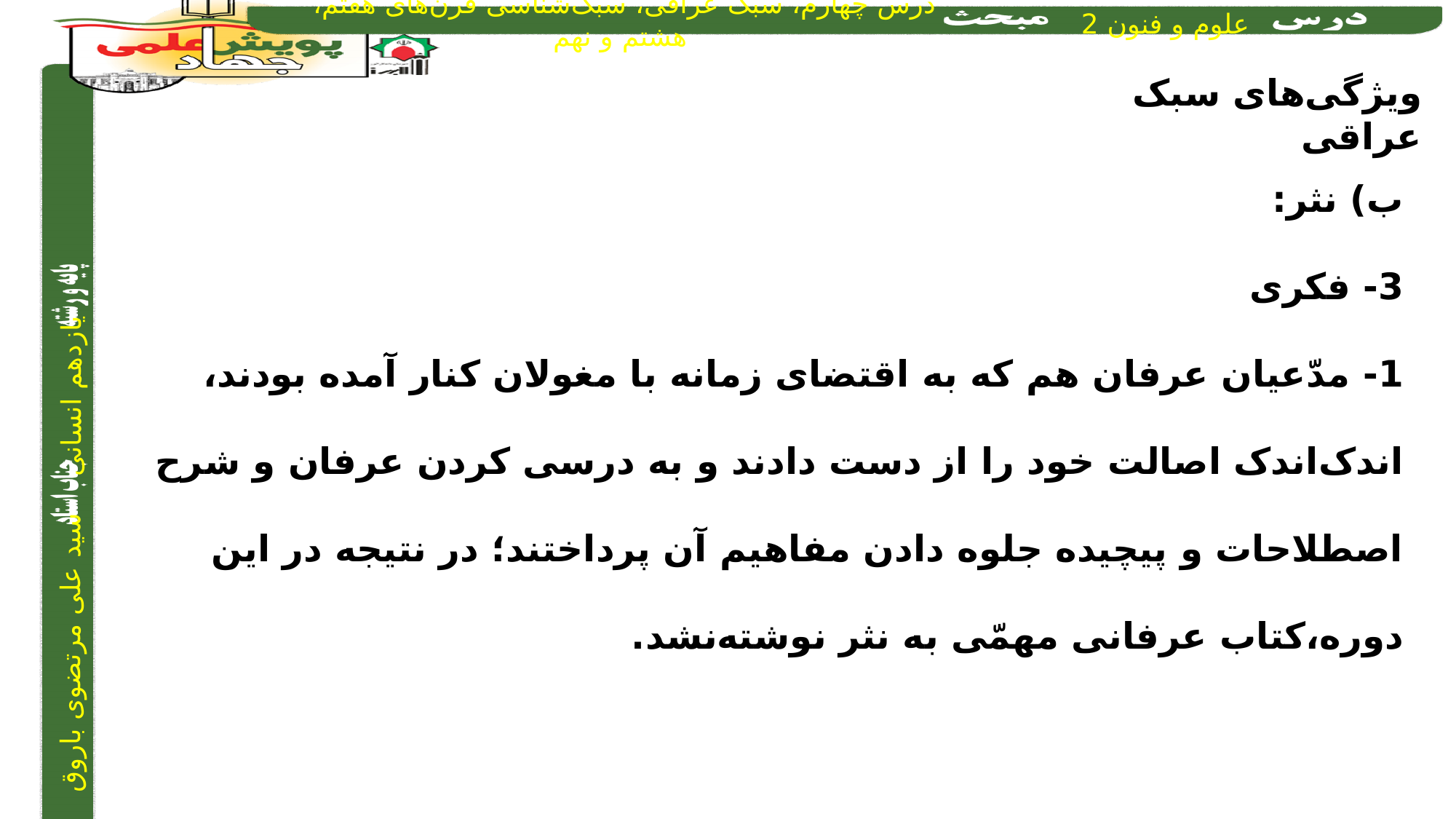

ویژگی‌های سبک عراقی
ب) نثر:
3- فکری
1- مدّعیان عرفان هم که به اقتضای زمانه با مغولان کنار آمده بودند، اندک‌اندک اصالت خود را از دست دادند و به درسی کردن عرفان و شرح اصطلاحات و پیچیده جلوه دادن مفاهیم آن پرداختند؛ در نتیجه در این دوره،کتاب عرفانی مهمّی به نثر نوشته‌نشد.